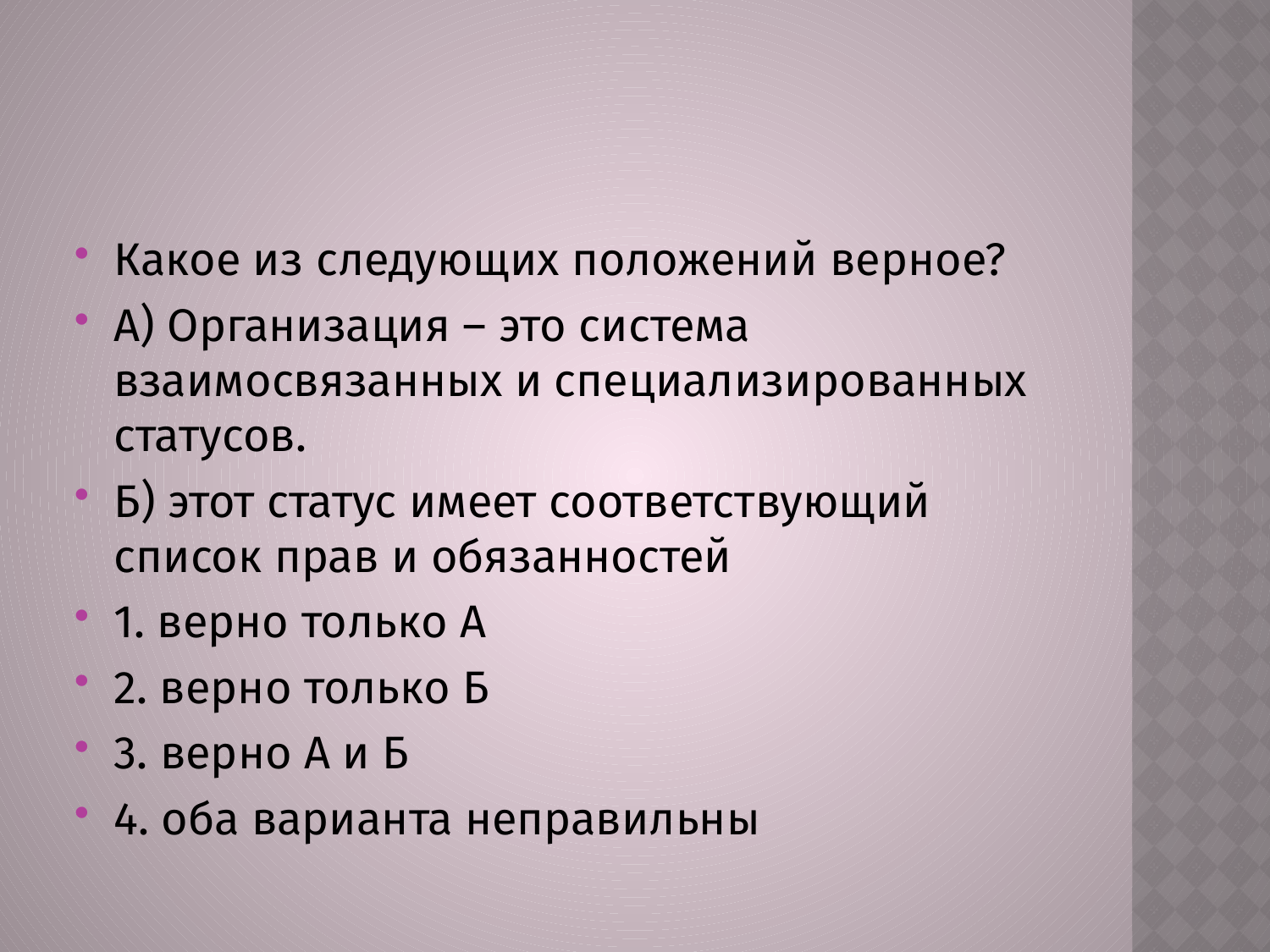

#
Какое из следующих положений верное?
А) Организация – это система взаимосвязанных и специализированных статусов.
Б) этот статус имеет соответствующий список прав и обязанностей
1. верно только А
2. верно только Б
3. верно А и Б
4. оба варианта неправильны